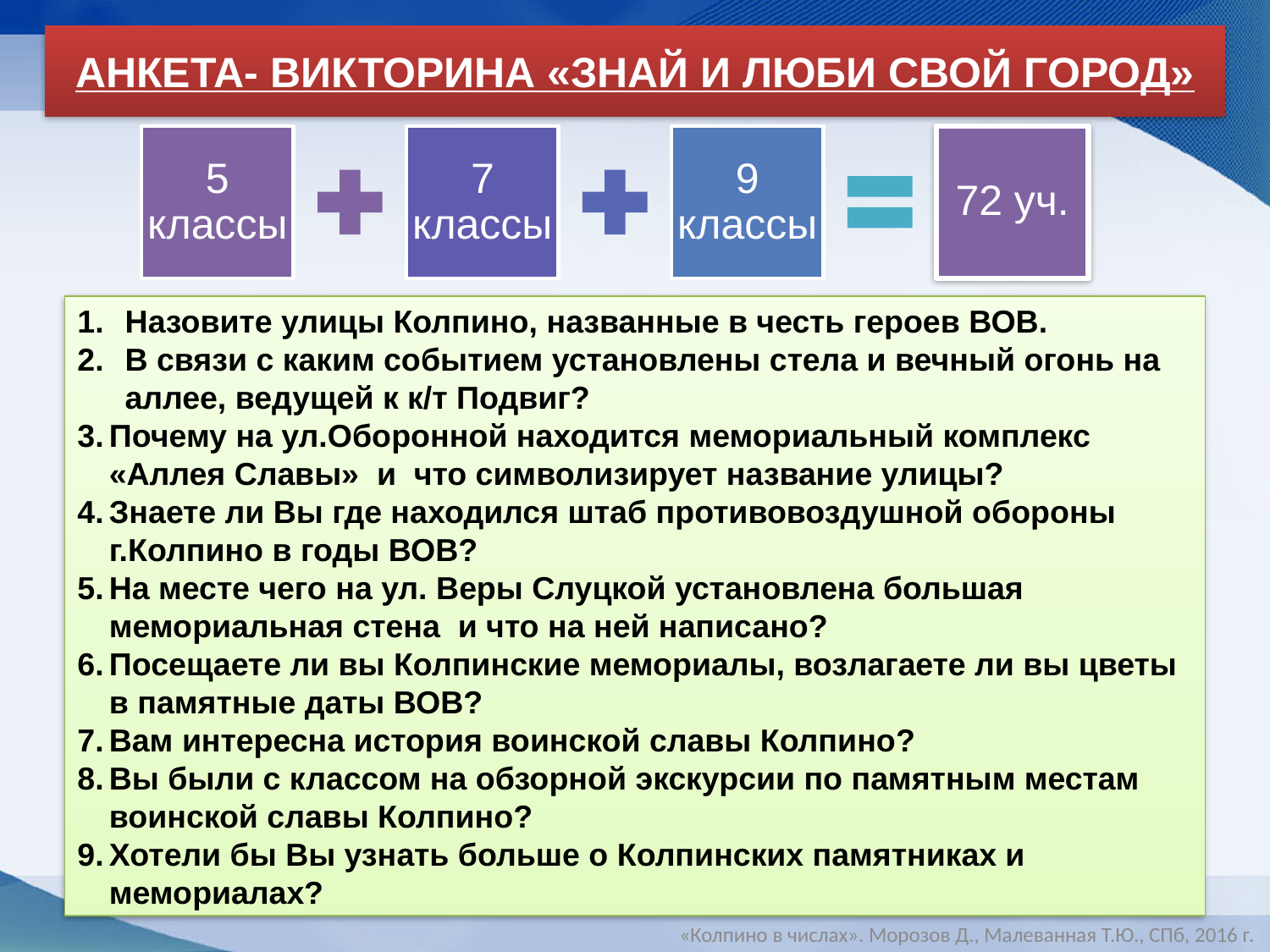

АНКЕТА- ВИКТОРИНА «ЗНАЙ И ЛЮБИ СВОЙ ГОРОД»
5 классы

7 классы

9 классы

72 уч.
Назовите улицы Колпино, названные в честь героев ВОВ.
В связи с каким событием установлены стела и вечный огонь на  аллее, ведущей к к/т Подвиг?
Почему на ул.Оборонной находится мемориальный комплекс «Аллея Славы»  и  что символизирует название улицы?
Знаете ли Вы где находился штаб противовоздушной обороны г.Колпино в годы ВОВ?
На месте чего на ул. Веры Слуцкой установлена большая мемориальная стена  и что на ней написано?
Посещаете ли вы Колпинские мемориалы, возлагаете ли вы цветы в памятные даты ВОВ?
Вам интересна история воинской славы Колпино?
Вы были с классом на обзорной экскурсии по памятным местам воинской славы Колпино?
Хотели бы Вы узнать больше о Колпинских памятниках и мемориалах?
«Колпино в числах». Морозов Д., Малеванная Т.Ю., СПб, 2016 г.